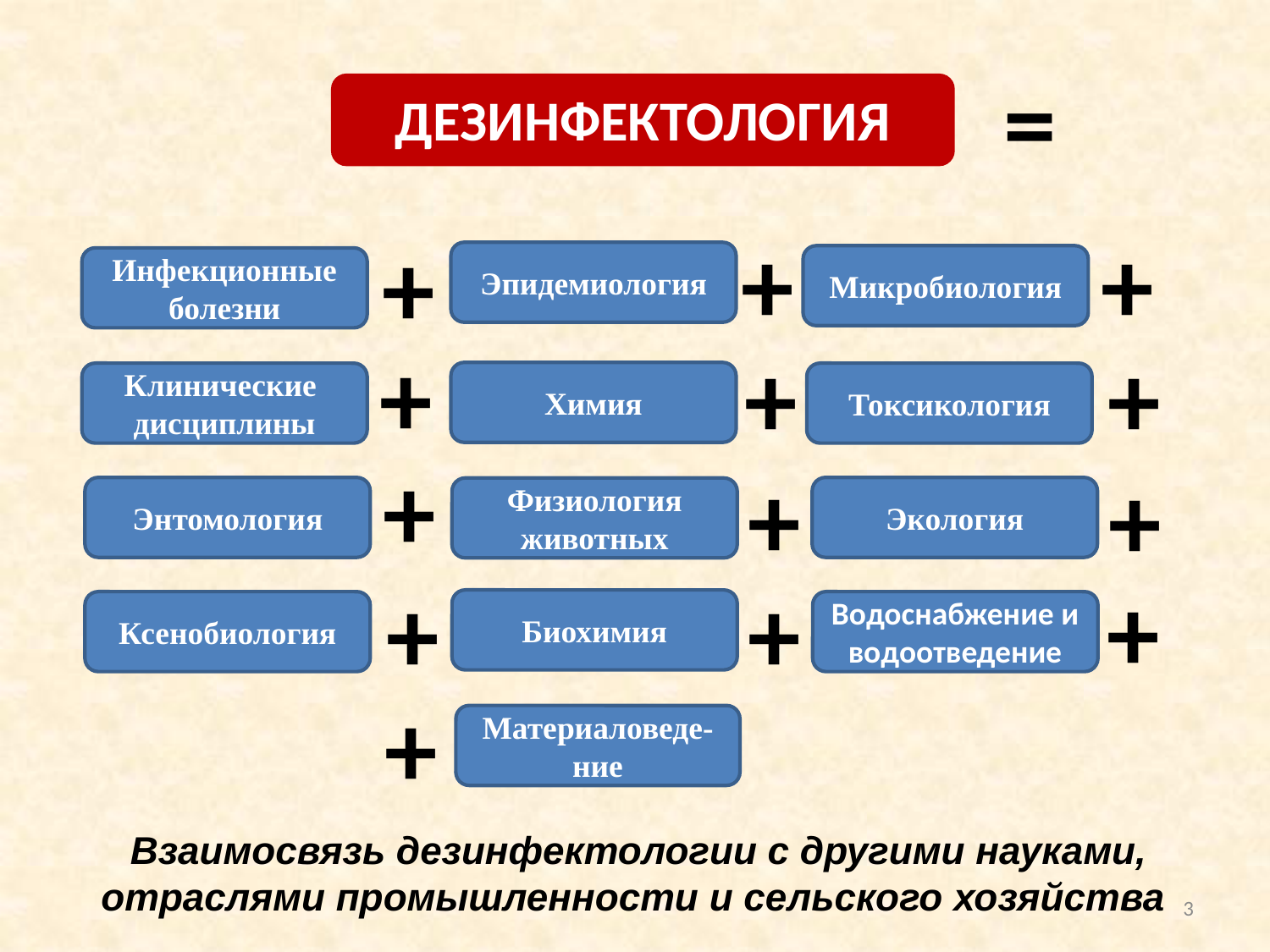

=
ДЕЗИНФЕКТОЛОГИЯ
+
+
+
Эпидемиология
Микробиология
Инфекционные болезни
+
+
+
Химия
Клинические  дисциплины
Токсикология
+
+
+
Энтомология
Экология
Физиология животных
+
+
+
Биохимия
Ксенобиология
Водоснабжение и водоотведение
+
Материаловеде-
ние
Взаимосвязь дезинфектологии с другими науками, отраслями промышленности и сельского хозяйства
3